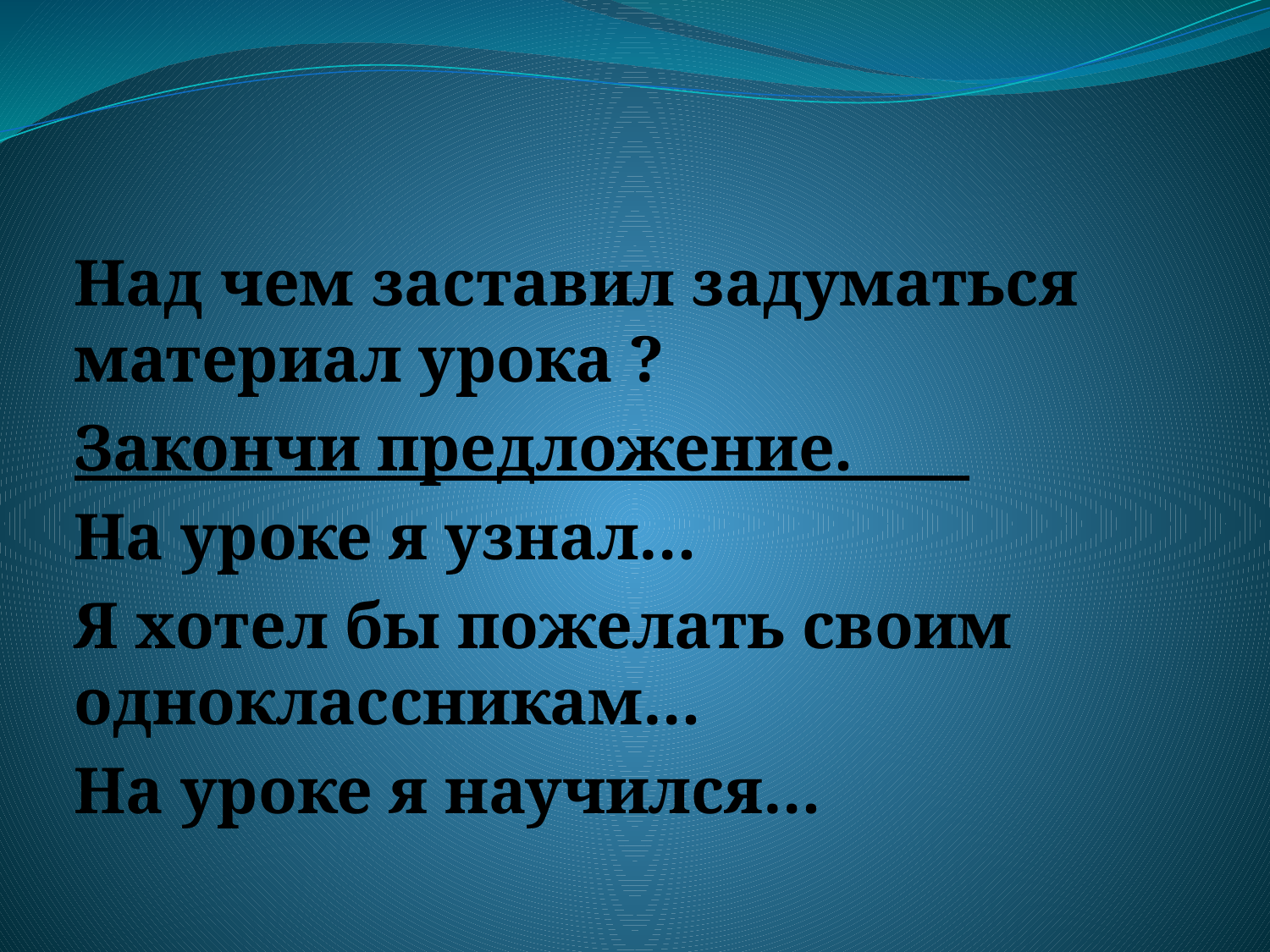

#
Над чем заставил задуматься материал урока ?
Закончи предложение.
На уроке я узнал…
Я хотел бы пожелать своим одноклассникам…
На уроке я научился…